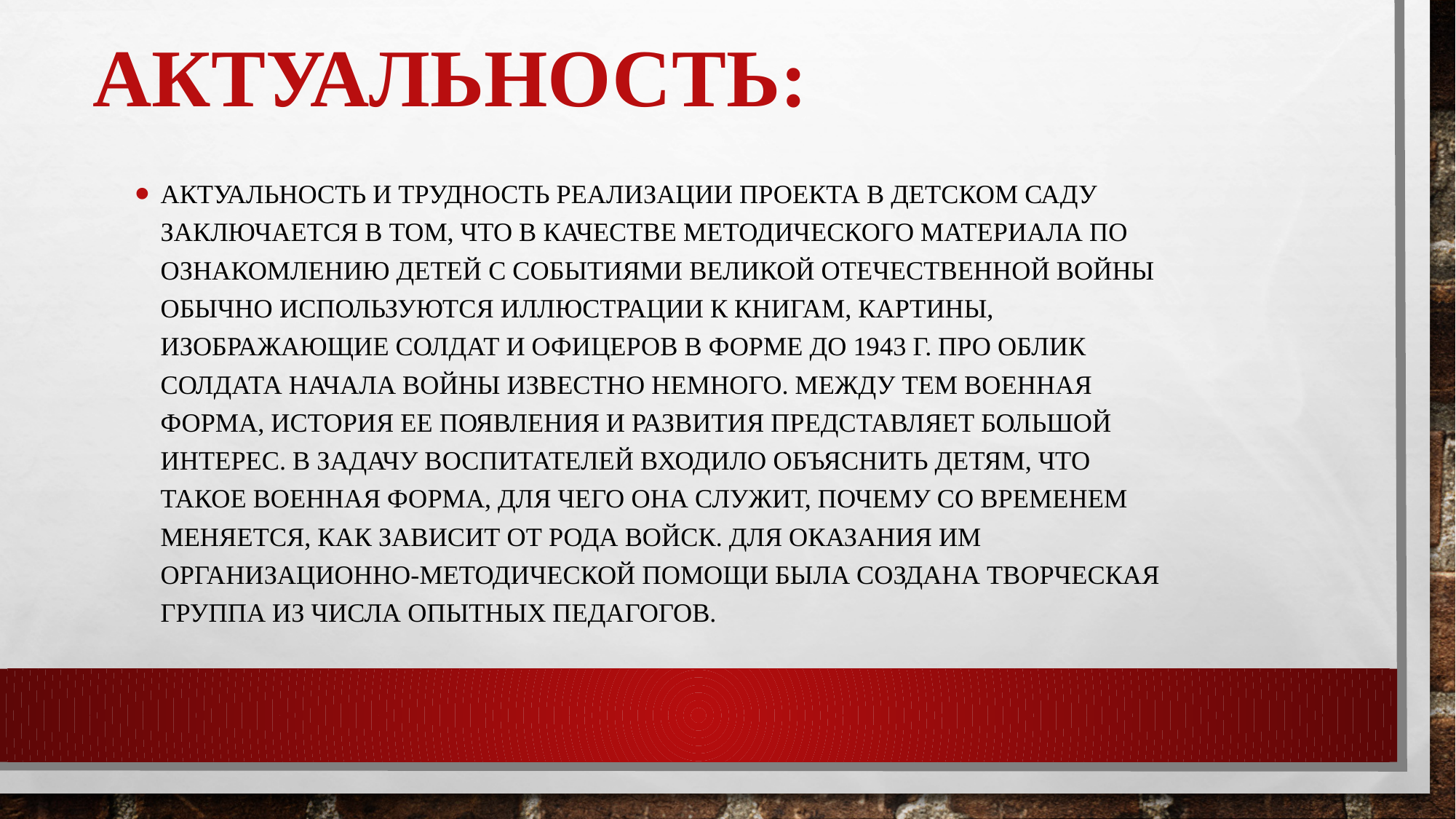

# Актуальность:
Актуальность и трудность реализации проекта в детском саду заключается в том, что в качестве методического материала по ознакомлению детей с событиями Великой Отечественной войны обычно используются иллюстрации к книгам, картины, изображающие солдат и офицеров в форме до 1943 г. Про облик солдата начала войны известно немного. Между тем военная форма, история ее появления и развития представляет большой интерес. В задачу воспитателей входило объяснить детям, что такое военная форма, для чего она служит, почему со временем меняется, как зависит от рода войск. Для оказания им организационно-методической помощи была создана творческая группа из числа опытных педагогов.